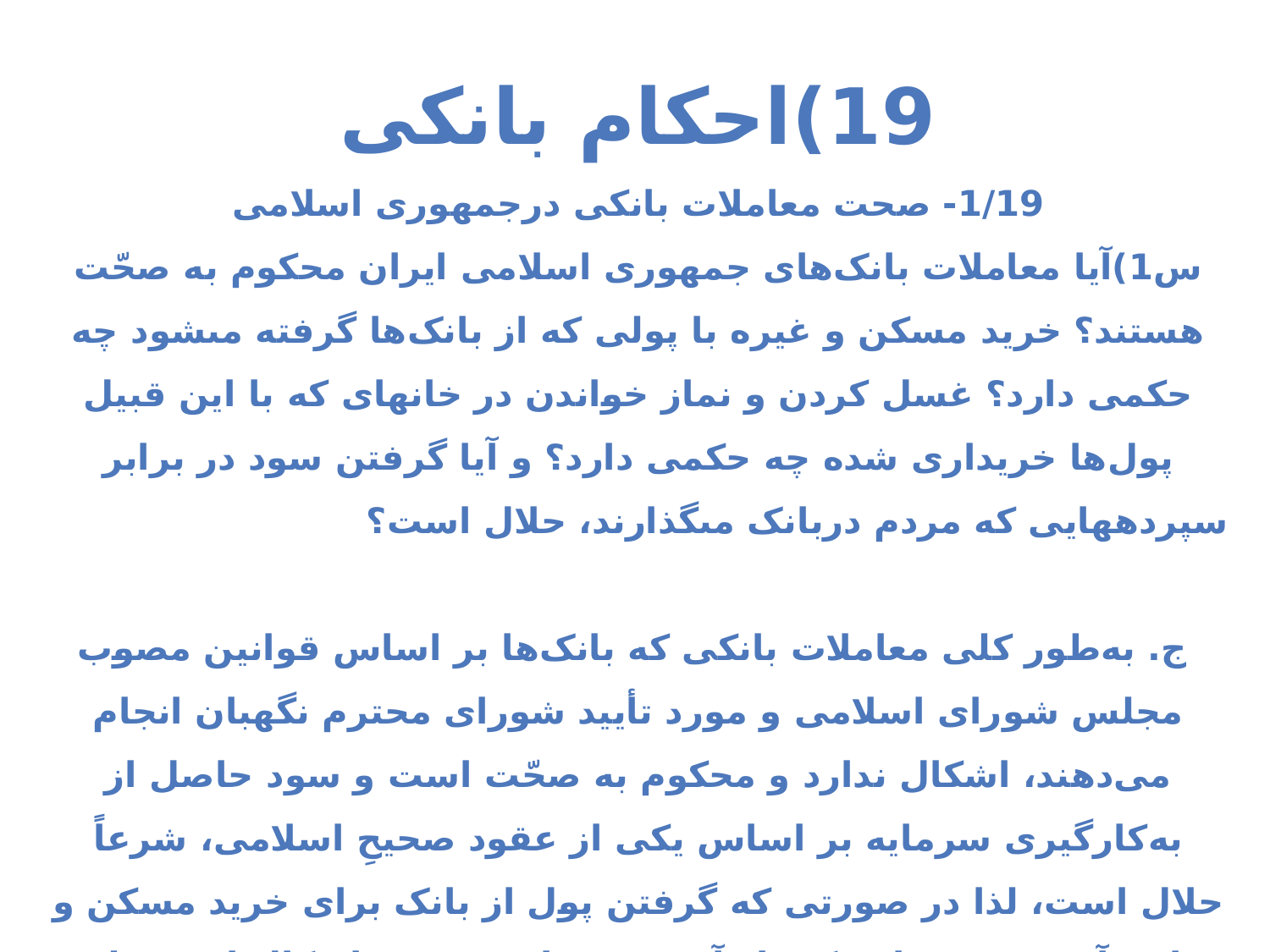

19)احکام بانکی
1/19- صحت معاملات بانکی درجمهوری اسلامی
س1)آيا معاملات بانک‌هاى جمهورى اسلامى ايران محکوم به صحّت‏ هستند؟ خريد مسکن و غيره با پولى که از بانک‌ها گرفته مى‏شود چه حکمى دارد؟ غسل کردن و نماز خواندن در خانه‏اى که با اين قبيل پول‌ها خريدارى شده چه حکمى دارد؟ و آيا گرفتن سود در برابر سپرده‏هايى که مردم دربانک مى‏گذارند، حلال است؟
 ج. به‌طور کلى معاملات بانکى که بانک‌ها بر اساس قوانين مصوب مجلس شوراى اسلامى و مورد تأييد شوراى محترم نگهبان انجام مى‌دهند، اشکال ندارد و محکوم به صحّت‏ است و سود حاصل از به‌کارگيرى سرمايه بر اساس يکى از عقود صحيحِ اسلامى، شرعاً حلال است، لذا در صورتى که گرفتن پول از بانک براى خريد مسکن و مانند آن تحت عنوان يکى از آن عقود باشد، بدون اشکال است ولى اگر به‌صورت قرض ربوى باشد، هرچند گرفتن آن از نظر حکم تکليفى حرام است، ولى اصل قرض از نظر حکم وضعى صحيح است و آن مال، مِلک قرض‌گيرنده مى‏شود و جايز است در آن و در هر چيزى که با آن مى‏خرد تصرّف نمايد. (اجوبه،س 1922.)